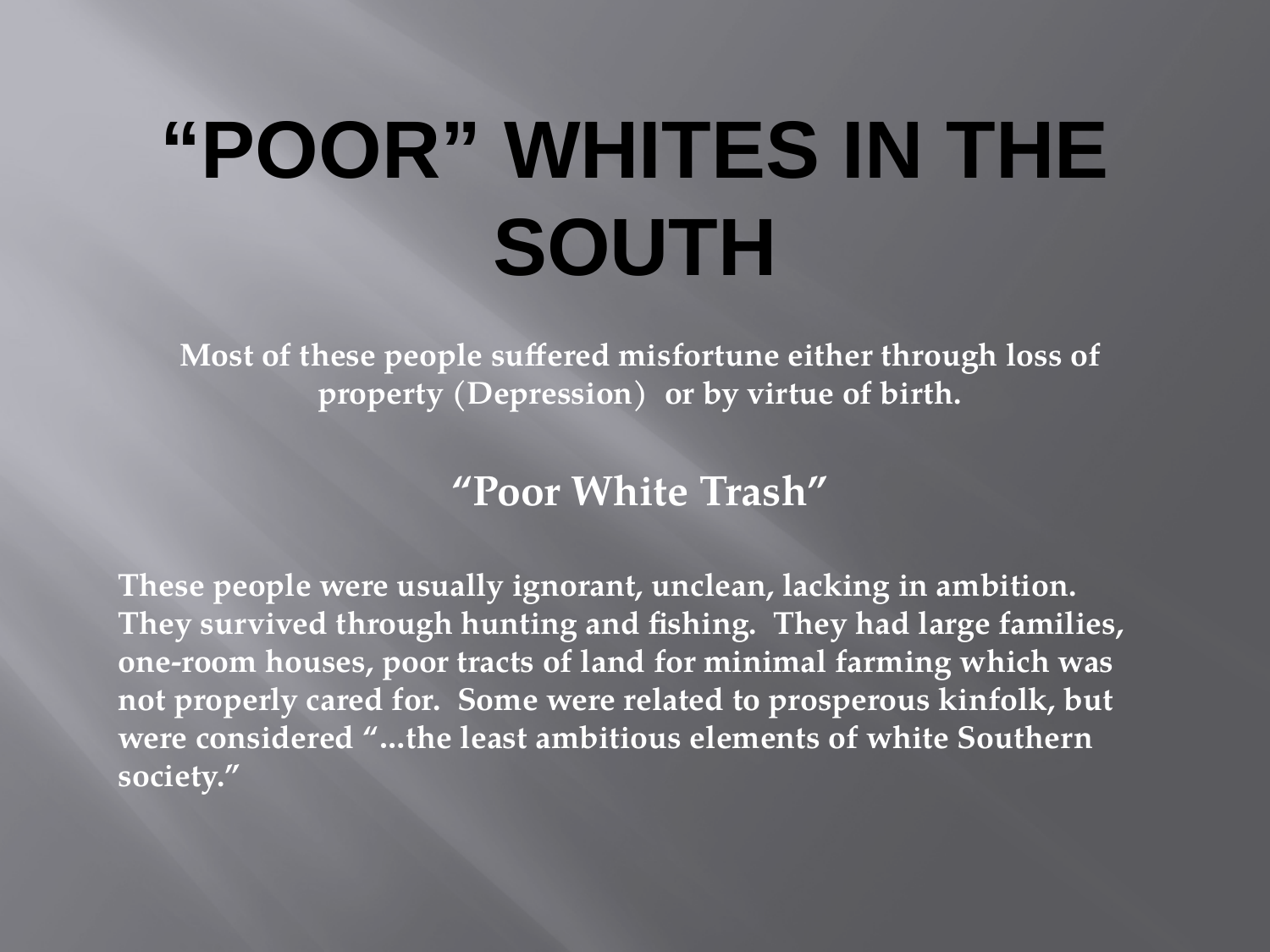

# “Poor” Whites in the South
Most of these people suffered misfortune either through loss of property (Depression)  or by virtue of birth.

“Poor White Trash”

These people were usually ignorant, unclean, lacking in ambition.  They survived through hunting and fishing.  They had large families, one-room houses, poor tracts of land for minimal farming which was not properly cared for.  Some were related to prosperous kinfolk, but were considered “…the least ambitious elements of white Southern society.”